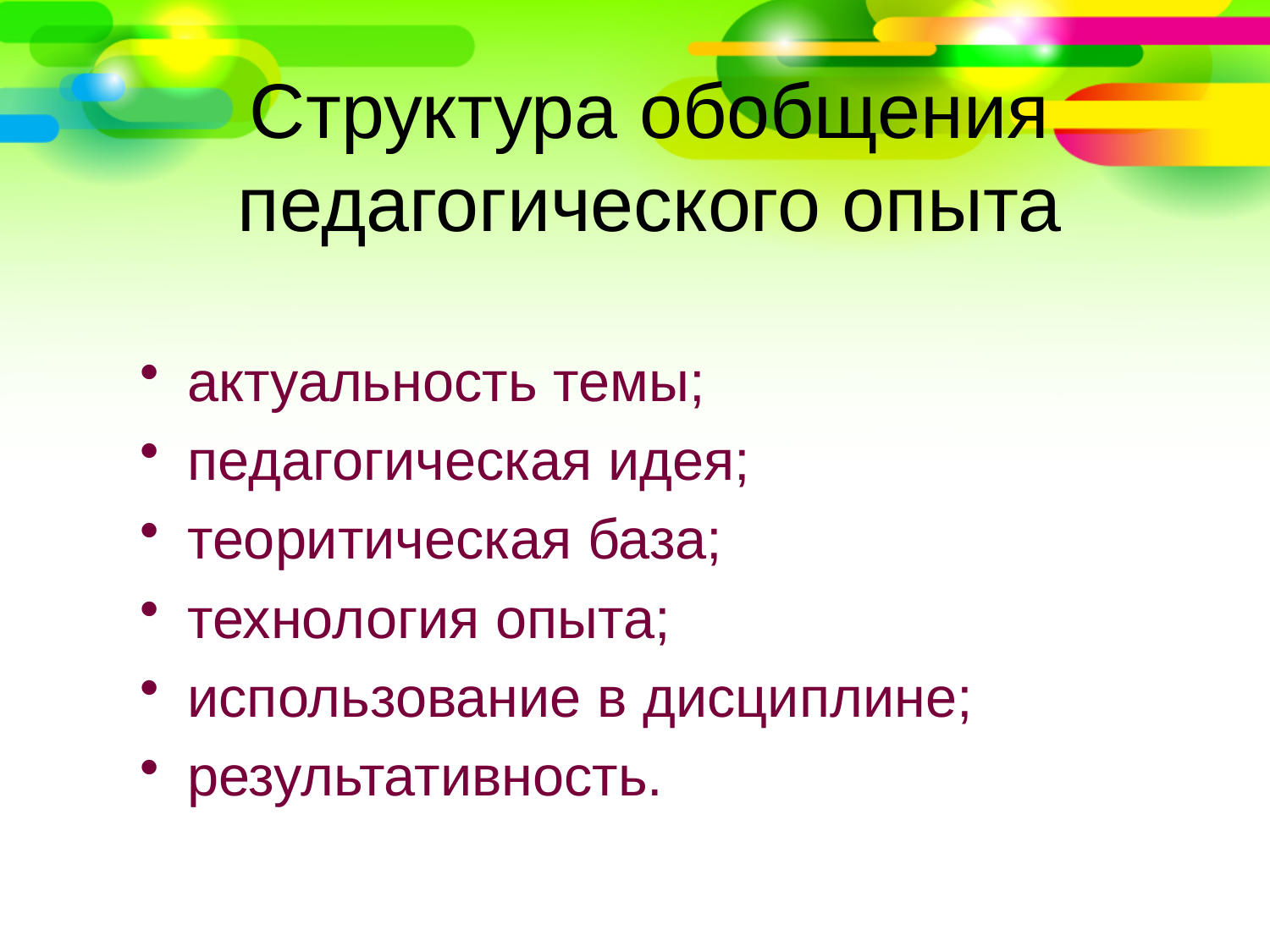

# Структура обобщения педагогического опыта
актуальность темы;
педагогическая идея;
теоритическая база;
технология опыта;
использование в дисциплине;
результативность.